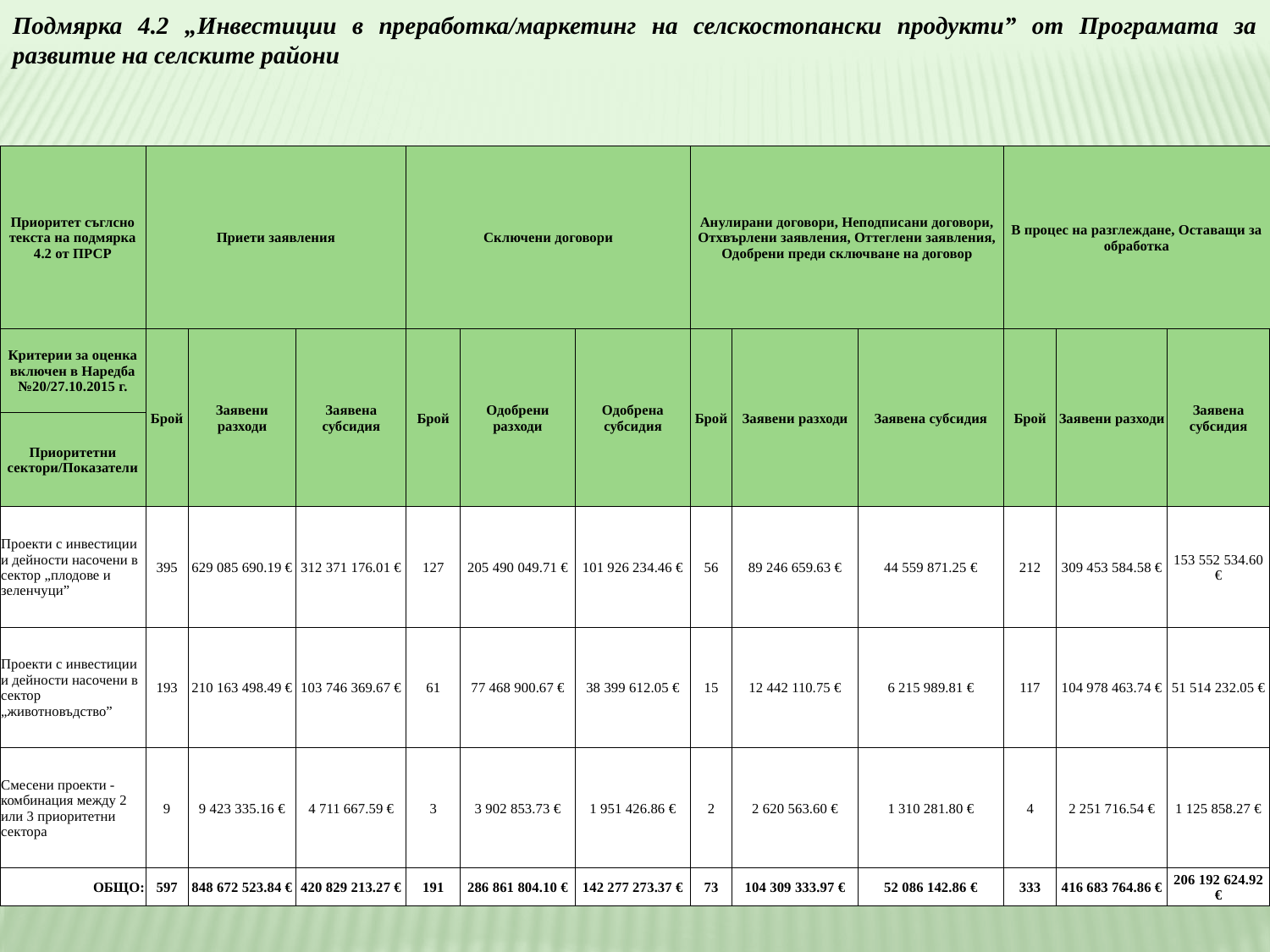

Подмярка 4.2 „Инвестиции в преработка/маркетинг на селскостопански продукти” от Програмата за развитие на селските райони
| Приоритет съглсно текста на подмярка 4.2 от ПРСР | Приети заявления |  |  | Сключени договори |  |  | Анулирани договори, Неподписани договори, Отхвърлени заявления, Оттеглени заявления, Одобрени преди сключване на договор |  |  | В процес на разглеждане, Оставащи за обработка |  |  |
| --- | --- | --- | --- | --- | --- | --- | --- | --- | --- | --- | --- | --- |
| Критерии за оценка включен в Наредба №20/27.10.2015 г. | Брой | Заявени разходи | Заявена субсидия | Брой | Одобрени разходи | Одобрена субсидия | Брой | Заявени разходи | Заявена субсидия | Брой | Заявени разходи | Заявена субсидия |
| Приоритетни сектори/Показатели |  |  |  |  |  |  |  |  |  |  |  |  |
| Проекти с инвестиции и дейности насочени в сектор „плодове и зеленчуци” | 395 | 629 085 690.19 € | 312 371 176.01 € | 127 | 205 490 049.71 € | 101 926 234.46 € | 56 | 89 246 659.63 € | 44 559 871.25 € | 212 | 309 453 584.58 € | 153 552 534.60 € |
| Проекти с инвестиции и дейности насочени в сектор „животновъдство” | 193 | 210 163 498.49 € | 103 746 369.67 € | 61 | 77 468 900.67 € | 38 399 612.05 € | 15 | 12 442 110.75 € | 6 215 989.81 € | 117 | 104 978 463.74 € | 51 514 232.05 € |
| Смесени проекти - комбинация между 2 или 3 приоритетни сектора | 9 | 9 423 335.16 € | 4 711 667.59 € | 3 | 3 902 853.73 € | 1 951 426.86 € | 2 | 2 620 563.60 € | 1 310 281.80 € | 4 | 2 251 716.54 € | 1 125 858.27 € |
| ОБЩО: | 597 | 848 672 523.84 € | 420 829 213.27 € | 191 | 286 861 804.10 € | 142 277 273.37 € | 73 | 104 309 333.97 € | 52 086 142.86 € | 333 | 416 683 764.86 € | 206 192 624.92 € |